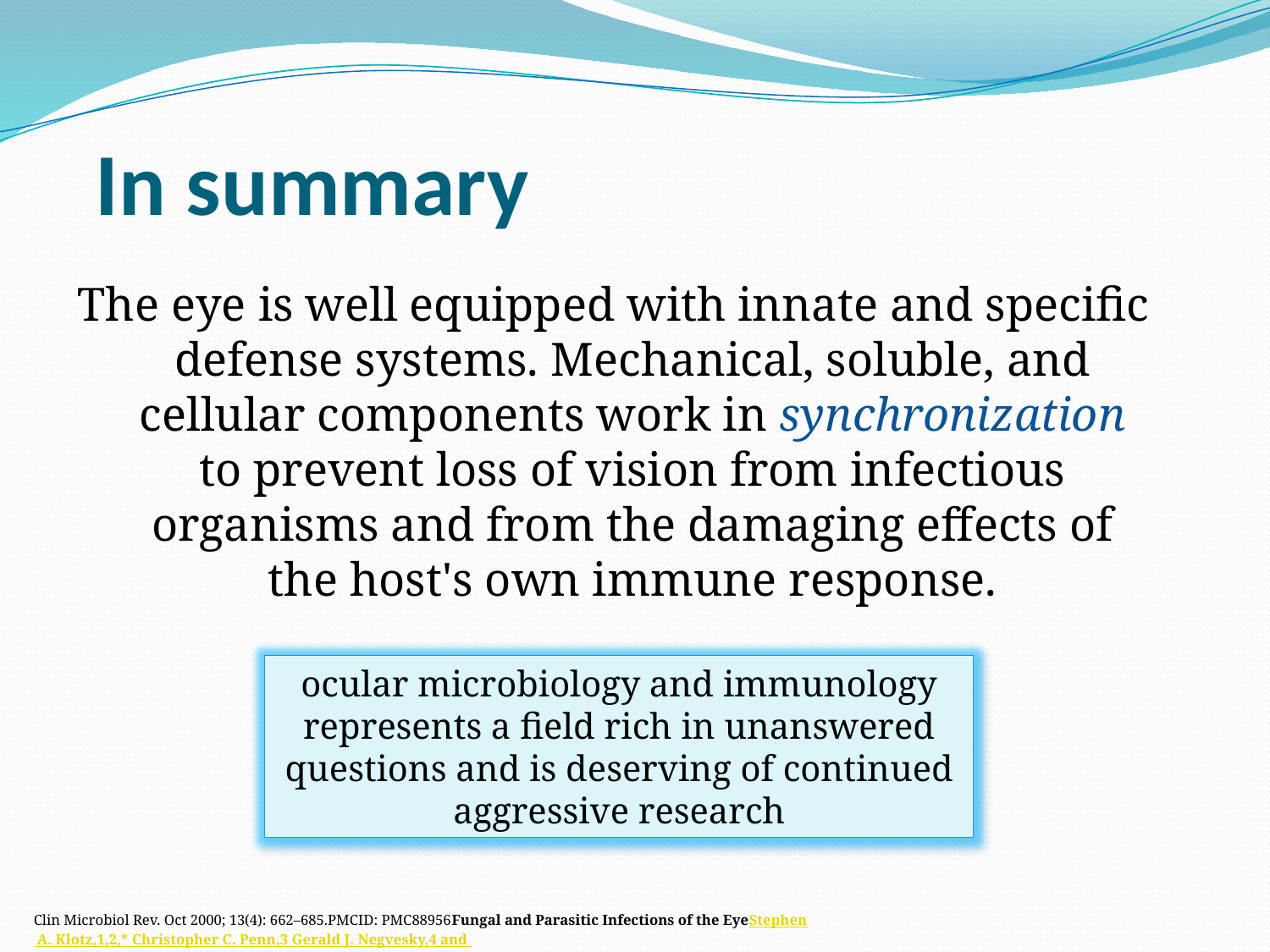

# In summary
The eye is well equipped with innate and specific defense systems. Mechanical, soluble, and cellular components work in synchronization to prevent loss of vision from infectious organisms and from the damaging effects of the host's own immune response.
ocular microbiology and immunology represents a field rich in unanswered questions and is deserving of continued aggressive research
Clin Microbiol Rev. Oct 2000; 13(4): 662–685.PMCID: PMC88956Fungal and Parasitic Infections of the EyeStephen A. Klotz,1,2,* Christopher C. Penn,3 Gerald J. Negvesky,4 and Salim I. Butrus4Author information ► Copyright and License information ►